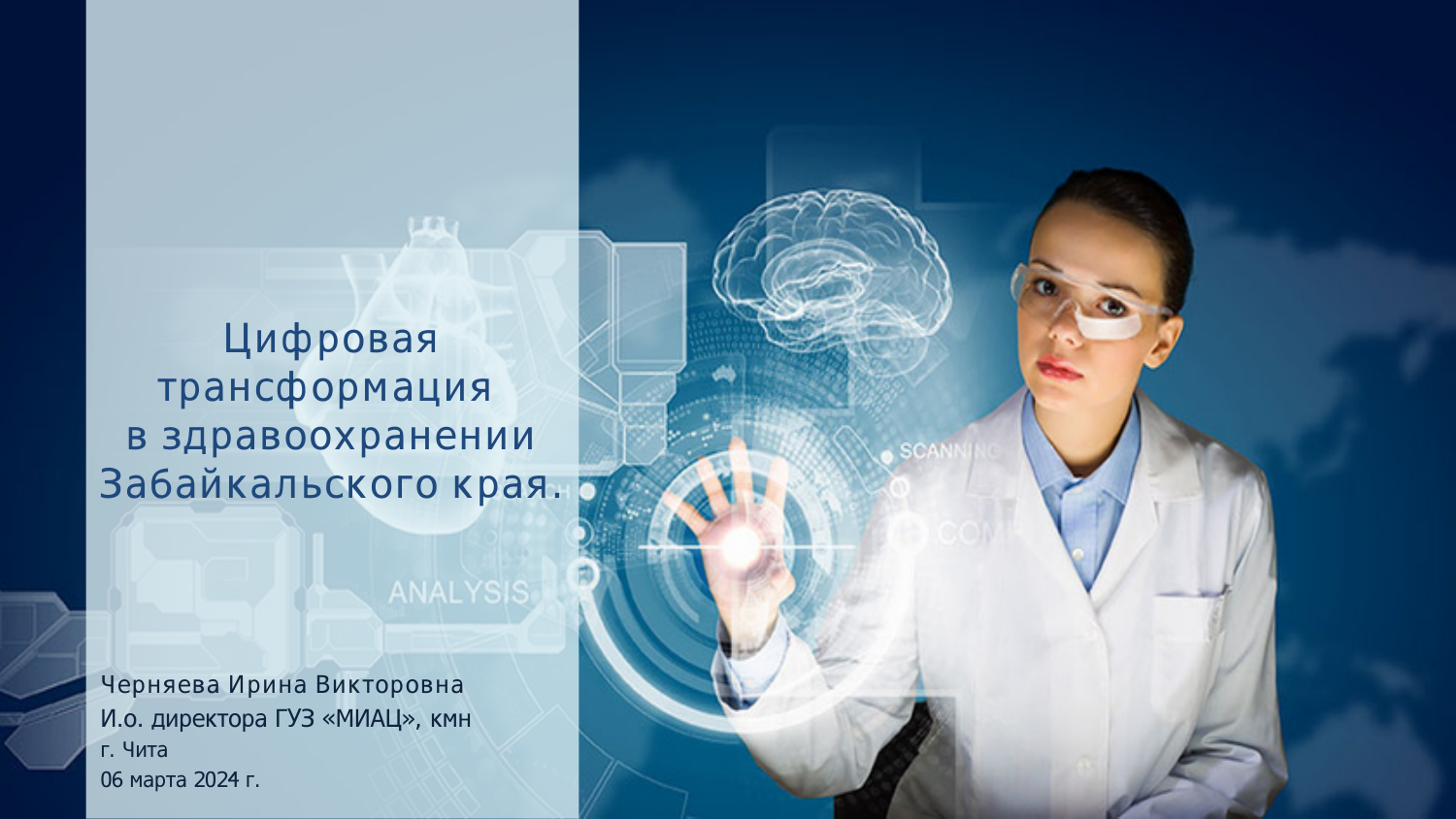

Цифровая трансформация
в здравоохранении Забайкальского края.
Черняева Ирина Викторовна
И.о. директора ГУЗ «МИАЦ», кмн
г. Чита
06 марта 2024 г.